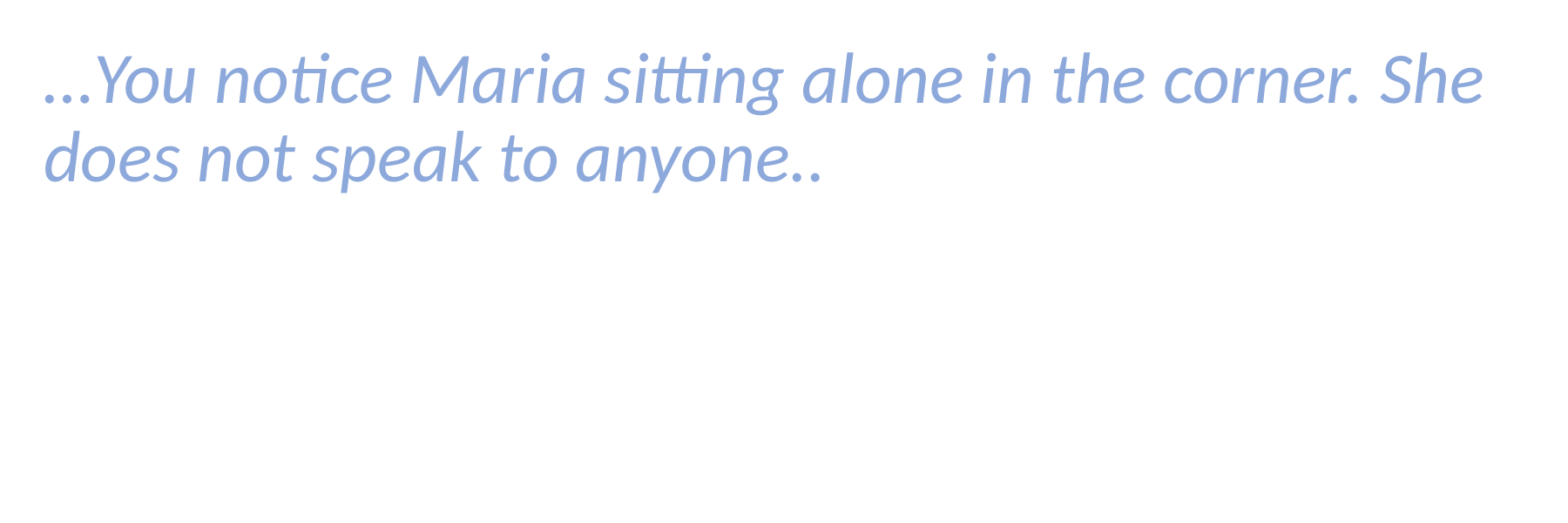

…You notice Maria sitting alone in the corner. She does not speak to anyone..